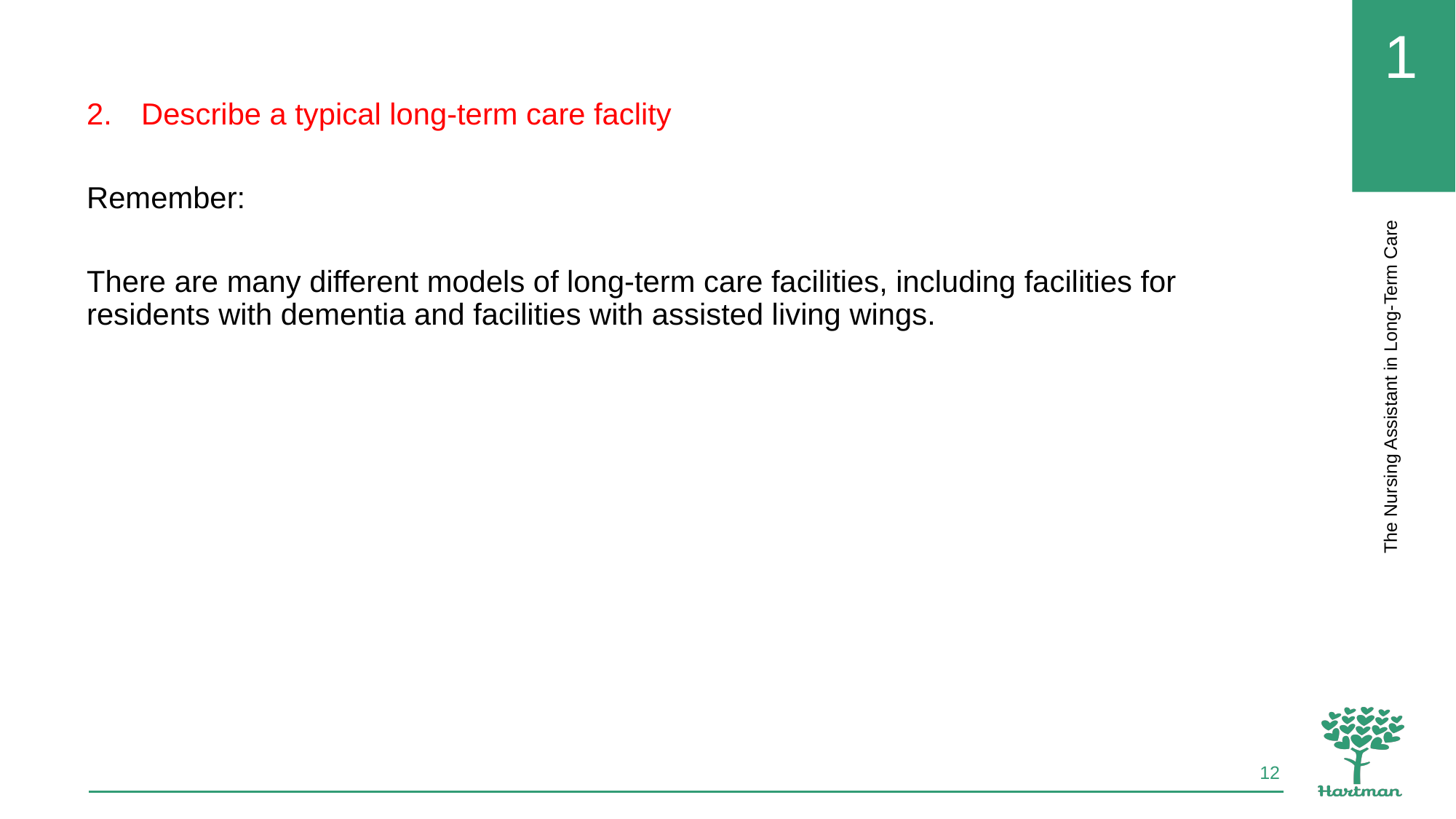

Describe a typical long-term care faclity

Remember:

There are many different models of long-term care facilities, including facilities for residents with dementia and facilities with assisted living wings.

12